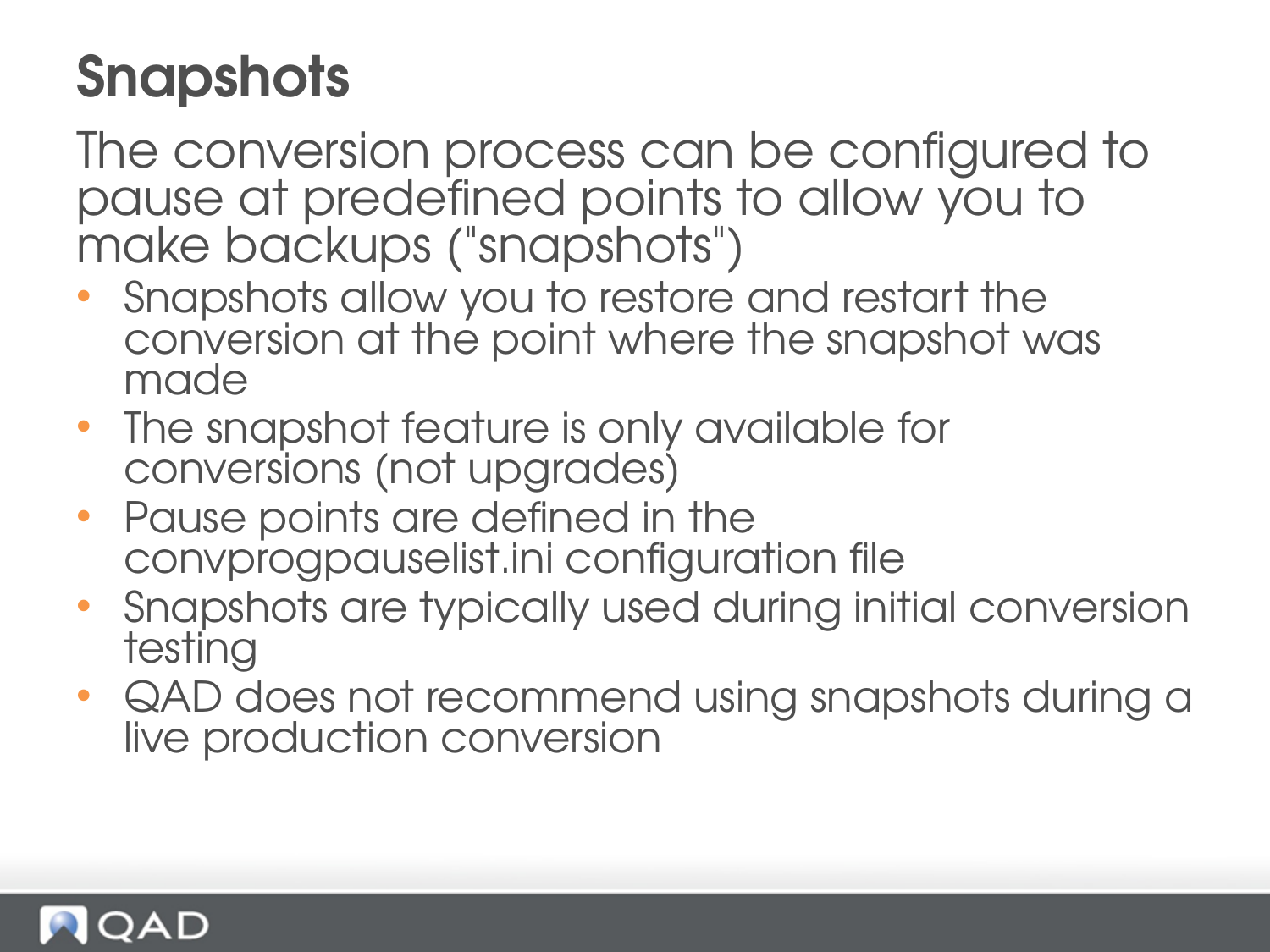

# Snapshots
The conversion process can be configured to pause at predefined points to allow you to make backups ("snapshots")
Snapshots allow you to restore and restart the conversion at the point where the snapshot was made
The snapshot feature is only available for conversions (not upgrades)
Pause points are defined in the convprogpauselist.ini configuration file
Snapshots are typically used during initial conversion testing
QAD does not recommend using snapshots during a live production conversion